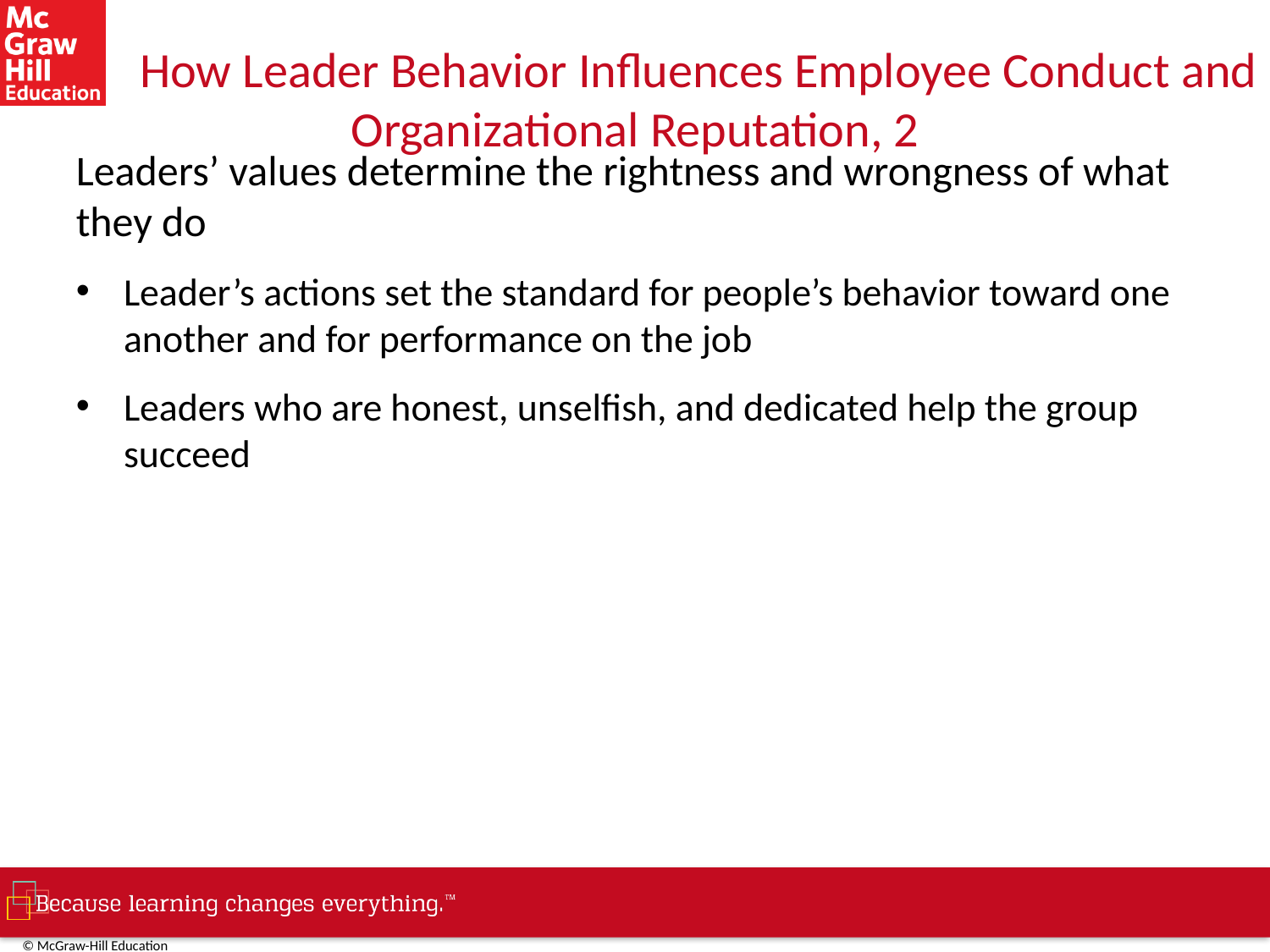

# How Leader Behavior Influences Employee Conduct and Organizational Reputation, 2
Leaders’ values determine the rightness and wrongness of what they do
Leader’s actions set the standard for people’s behavior toward one another and for performance on the job
Leaders who are honest, unselfish, and dedicated help the group succeed